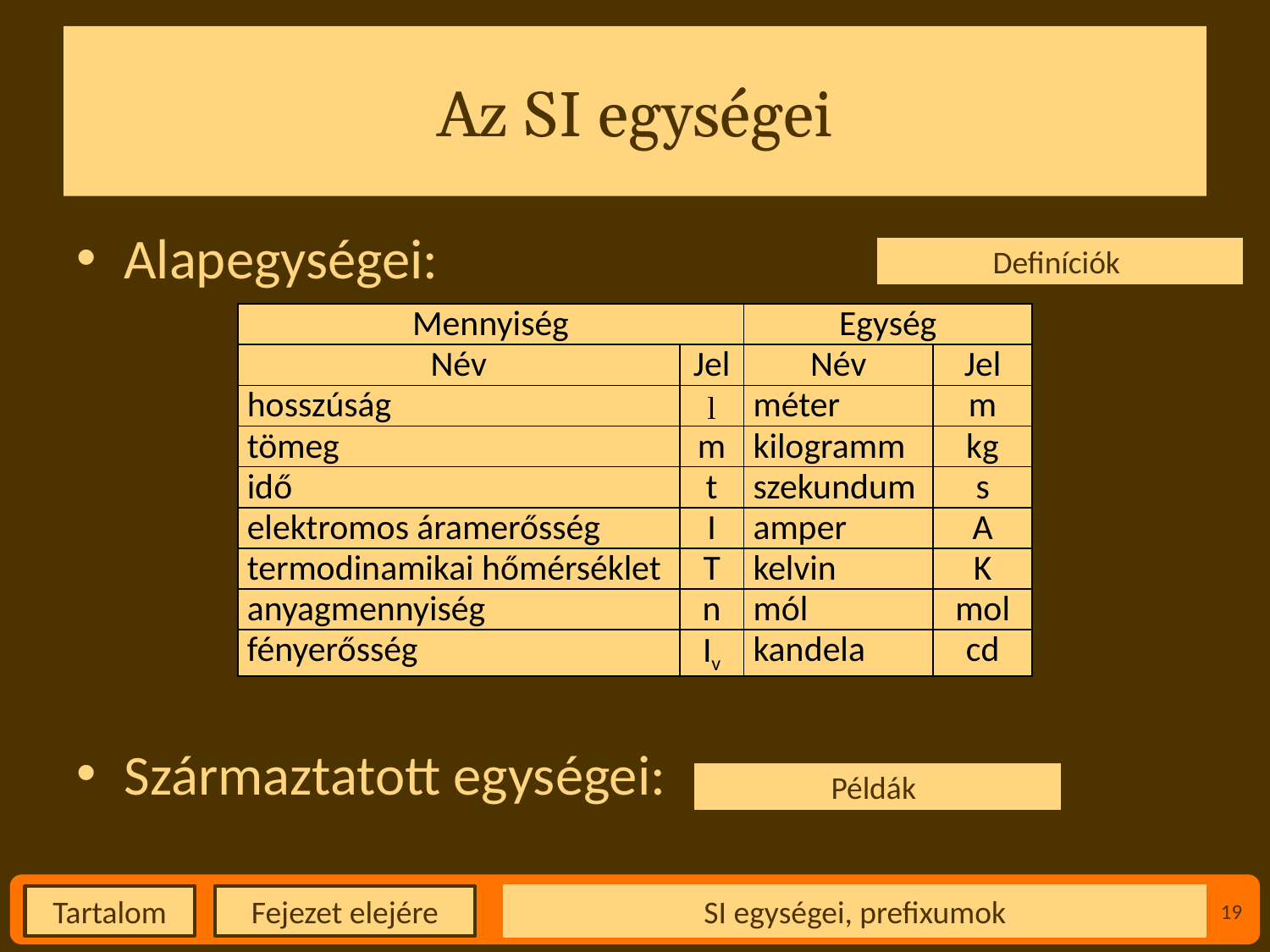

# Az SI egységei
Alapegységei:

Származtatott egységei:
Definíciók
| Mennyiség |  | Egység |  |
| --- | --- | --- | --- |
| Név | Jel | Név | Jel |
| hosszúság | l | méter | m |
| tömeg | m | kilogramm | kg |
| idő | t | szekundum | s |
| elektromos áramerősség | I | amper | A |
| termodinamikai hőmérséklet | T | kelvin | K |
| anyagmennyiség | n | mól | mol |
| fényerősség | Iv | kandela | cd |
Példák
SI egységei, prefixumok
19
Fejezet elejére